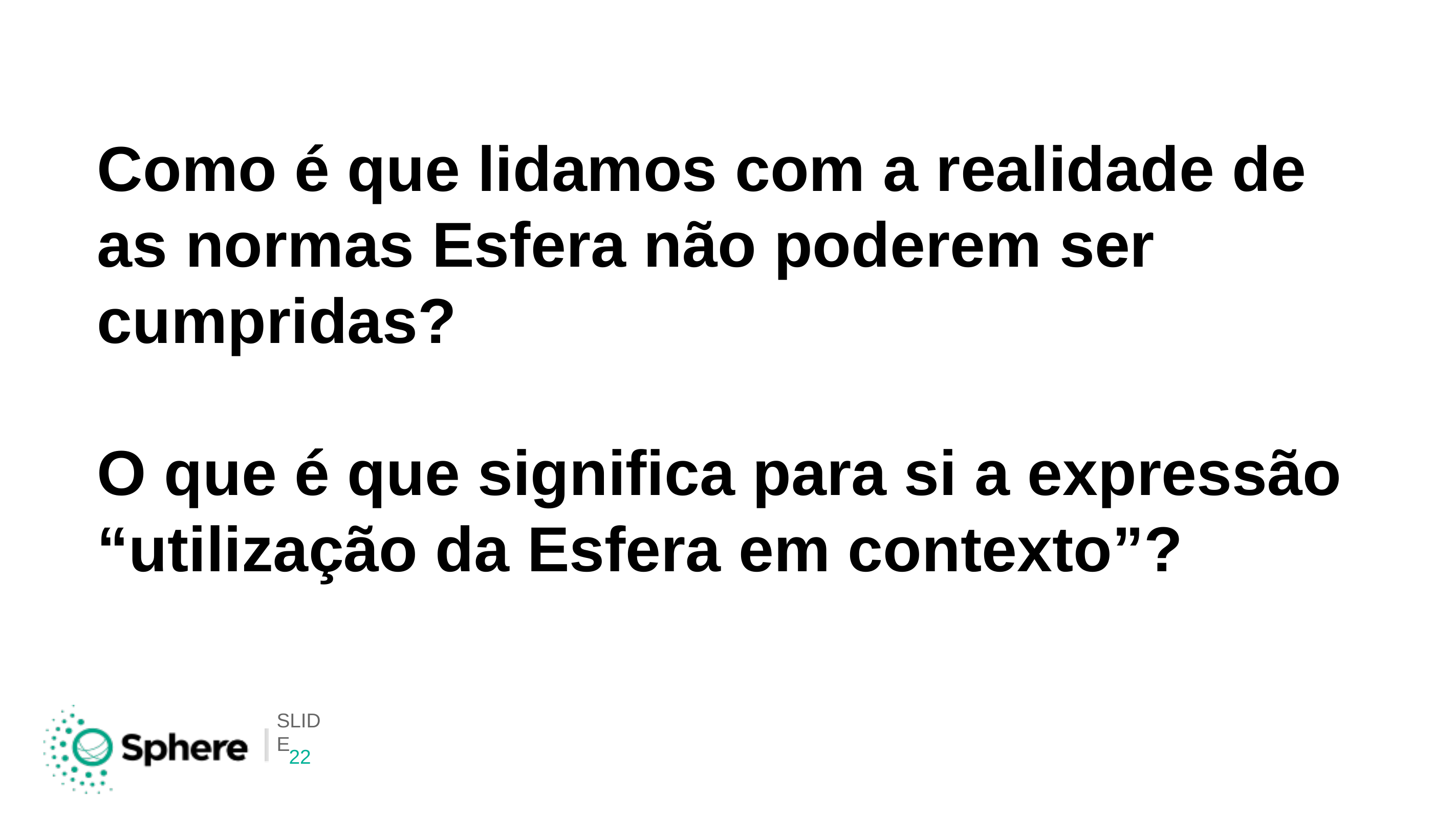

# Como é que lidamos com a realidade de as normas Esfera não poderem ser cumpridas? O que é que significa para si a expressão “utilização da Esfera em contexto”?
22